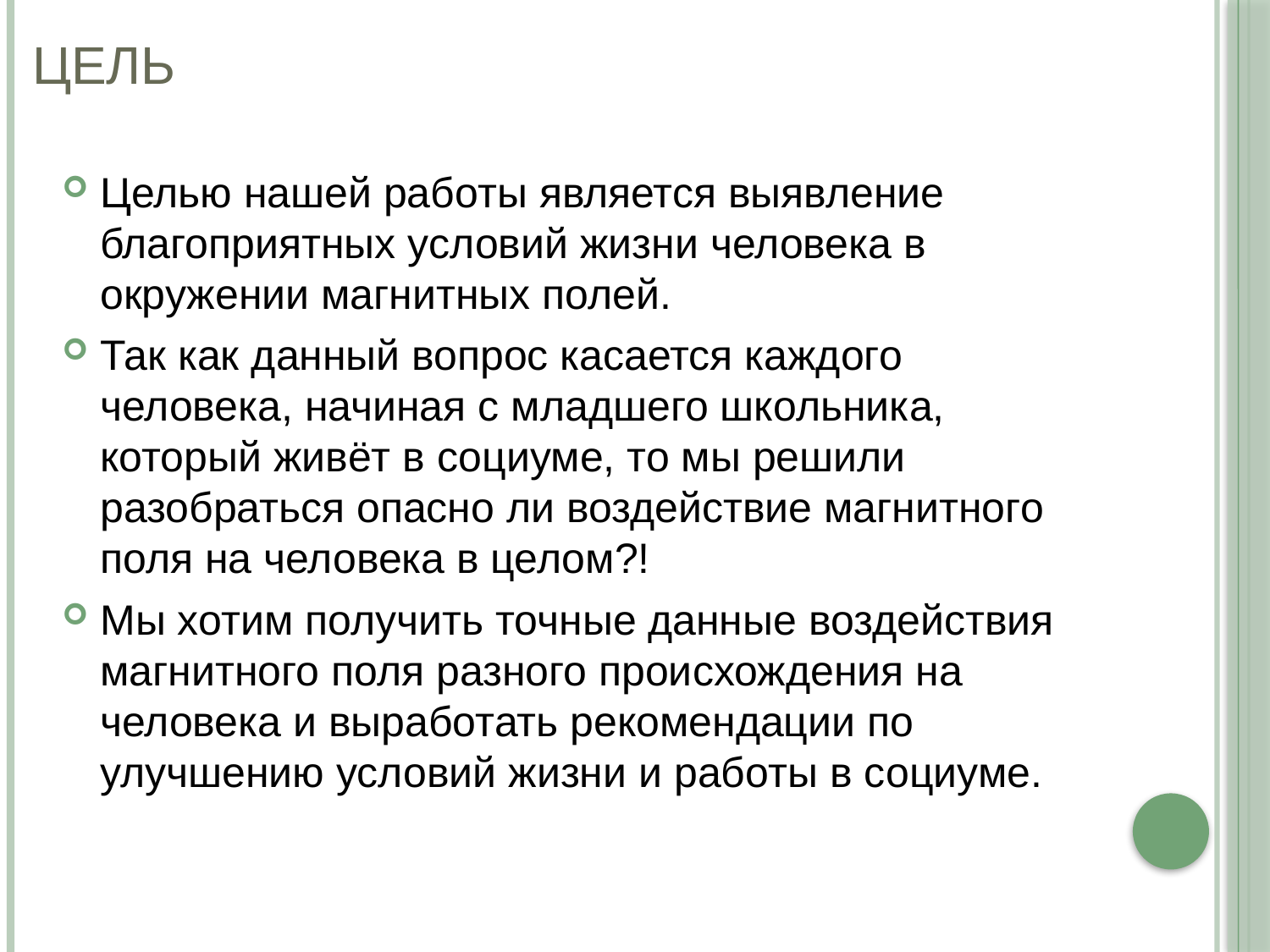

# Цель
Целью нашей работы является выявление благоприятных условий жизни человека в окружении магнитных полей.
Так как данный вопрос касается каждого человека, начиная с младшего школьника, который живёт в социуме, то мы решили разобраться опасно ли воздействие магнитного поля на человека в целом?!
Мы хотим получить точные данные воздействия магнитного поля разного происхождения на человека и выработать рекомендации по улучшению условий жизни и работы в социуме.